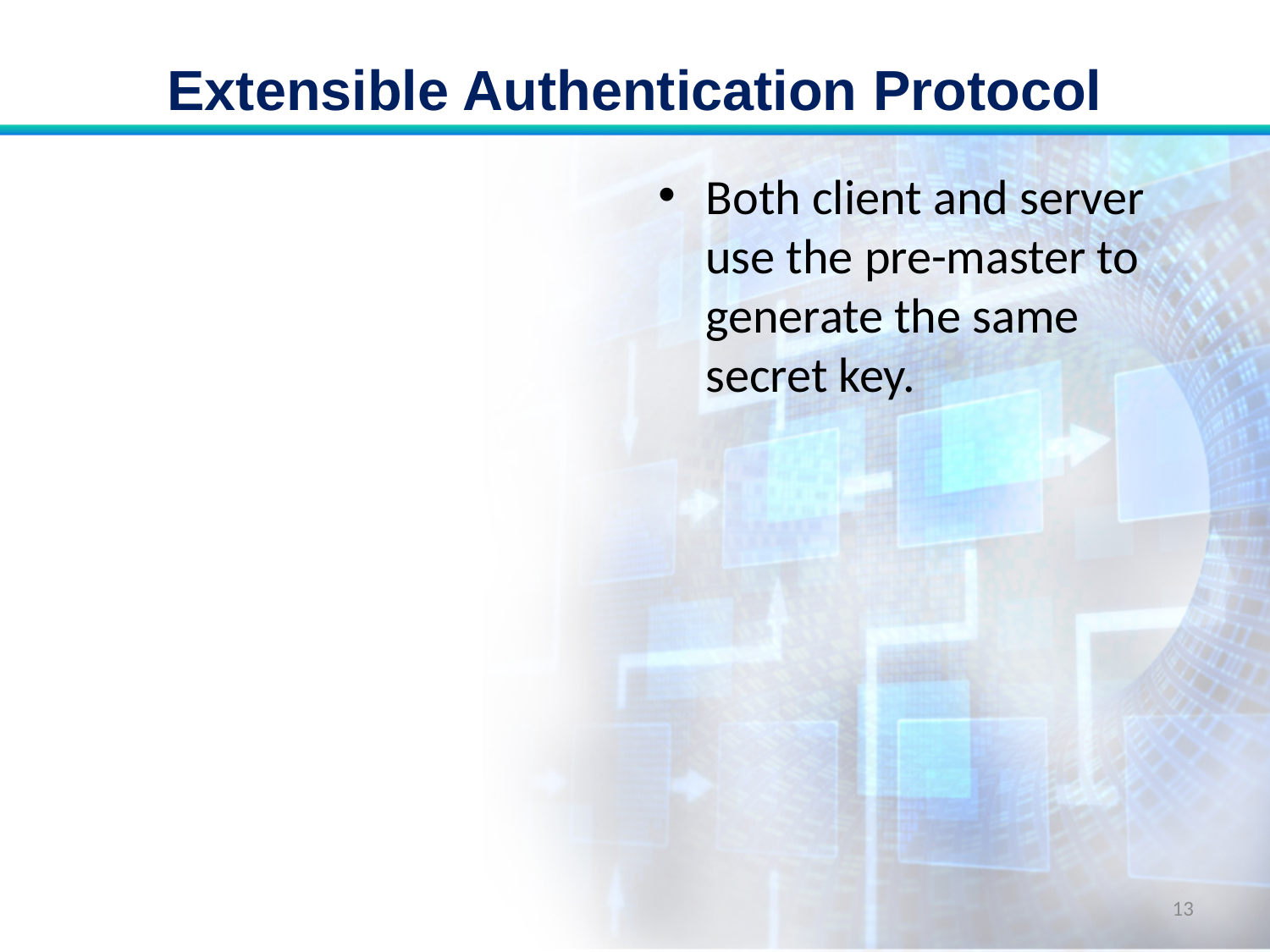

# Extensible Authentication Protocol
Both client and server use the pre-master to generate the same secret key.
13